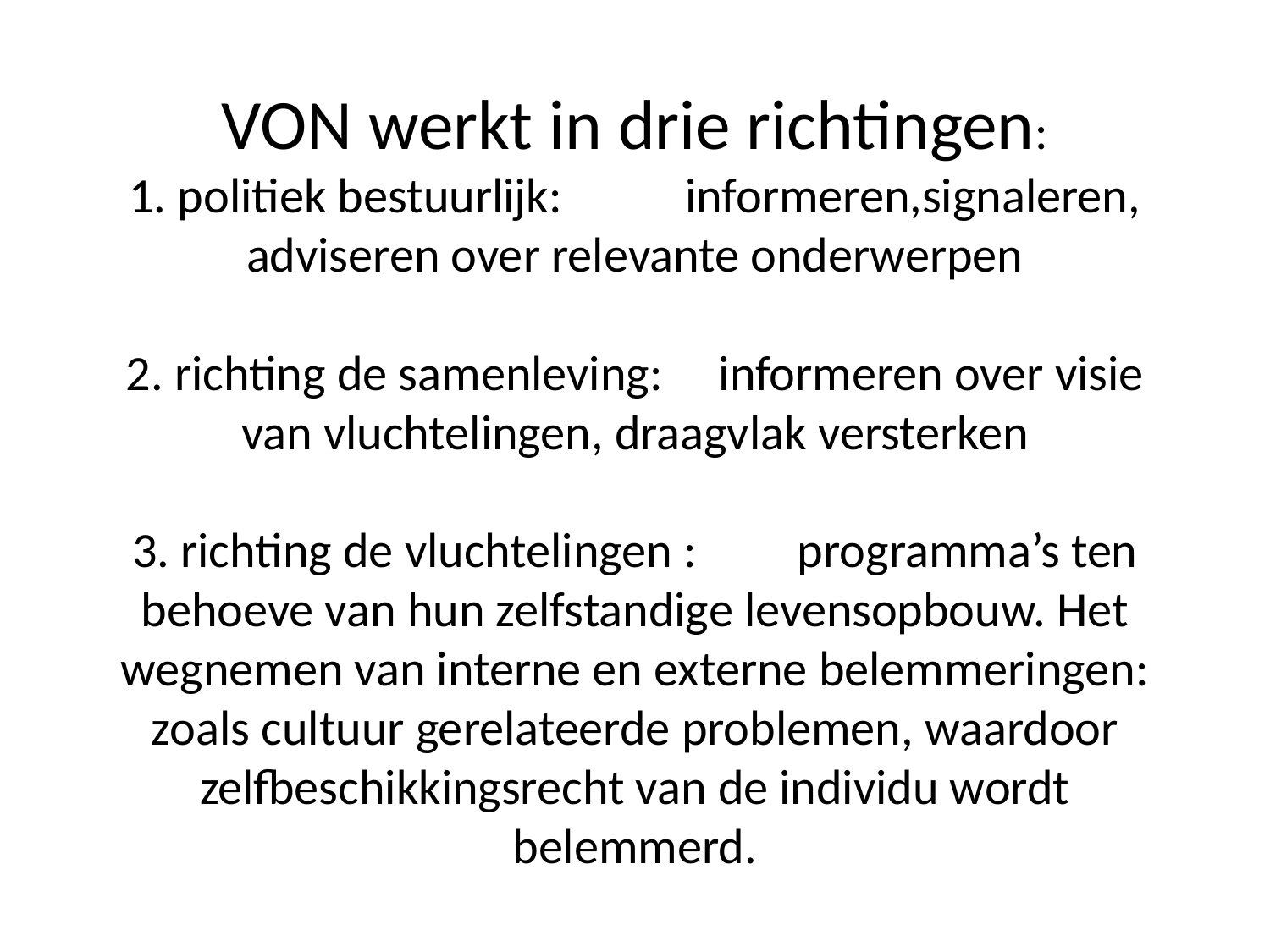

# VON werkt in drie richtingen: 1. politiek bestuurlijk:           informeren,signaleren, adviseren over relevante onderwerpen 2. richting de samenleving:     informeren over visie van vluchtelingen, draagvlak versterken 3. richting de vluchtelingen :         programma’s ten behoeve van hun zelfstandige levensopbouw. Het wegnemen van interne en externe belemmeringen: zoals cultuur gerelateerde problemen, waardoor zelfbeschikkingsrecht van de individu wordt belemmerd.